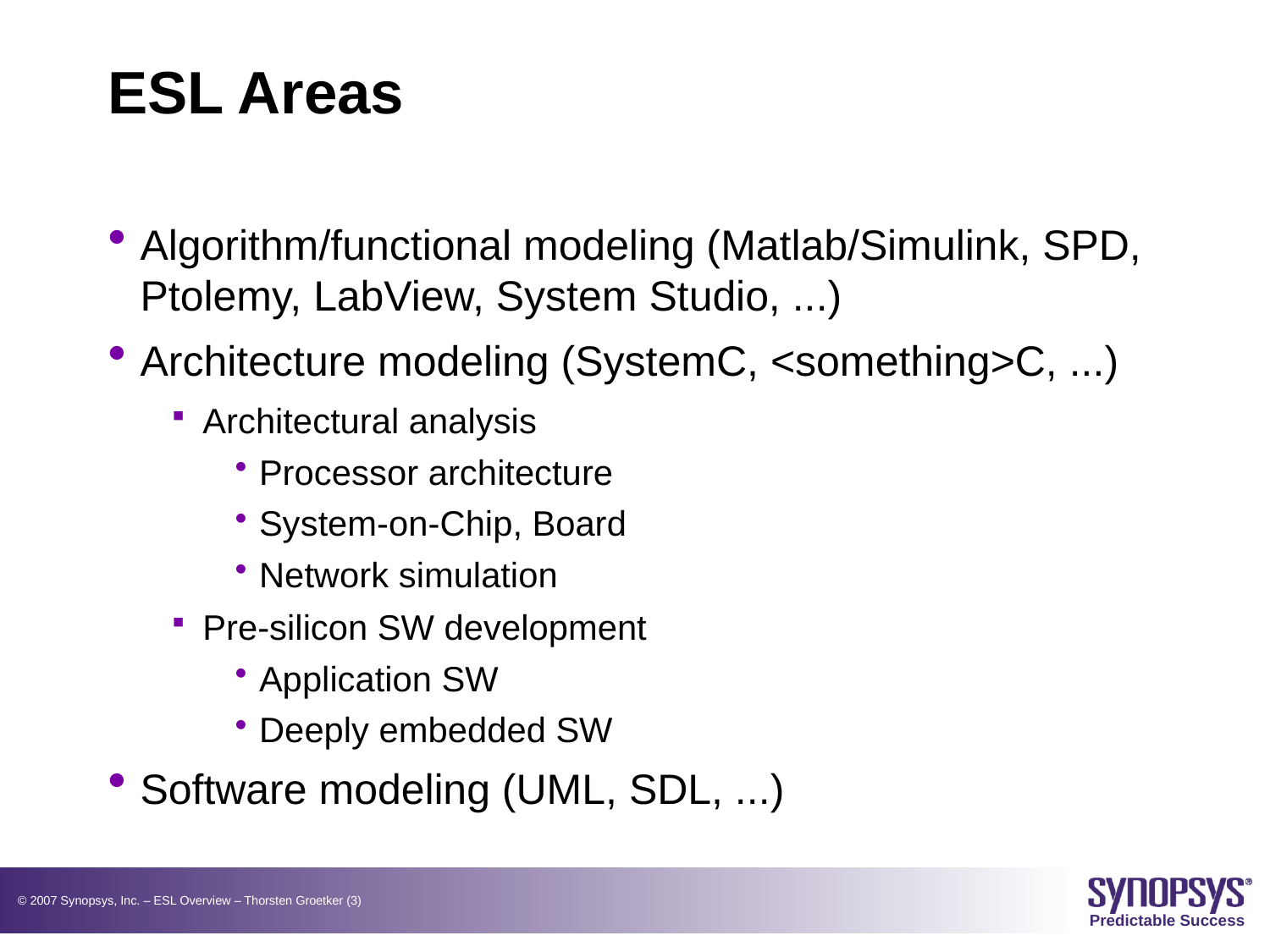

# ESL Areas
Algorithm/functional modeling (Matlab/Simulink, SPD, Ptolemy, LabView, System Studio, ...)
Architecture modeling (SystemC, <something>C, ...)
Architectural analysis
Processor architecture
System-on-Chip, Board
Network simulation
Pre-silicon SW development
Application SW
Deeply embedded SW
Software modeling (UML, SDL, ...)